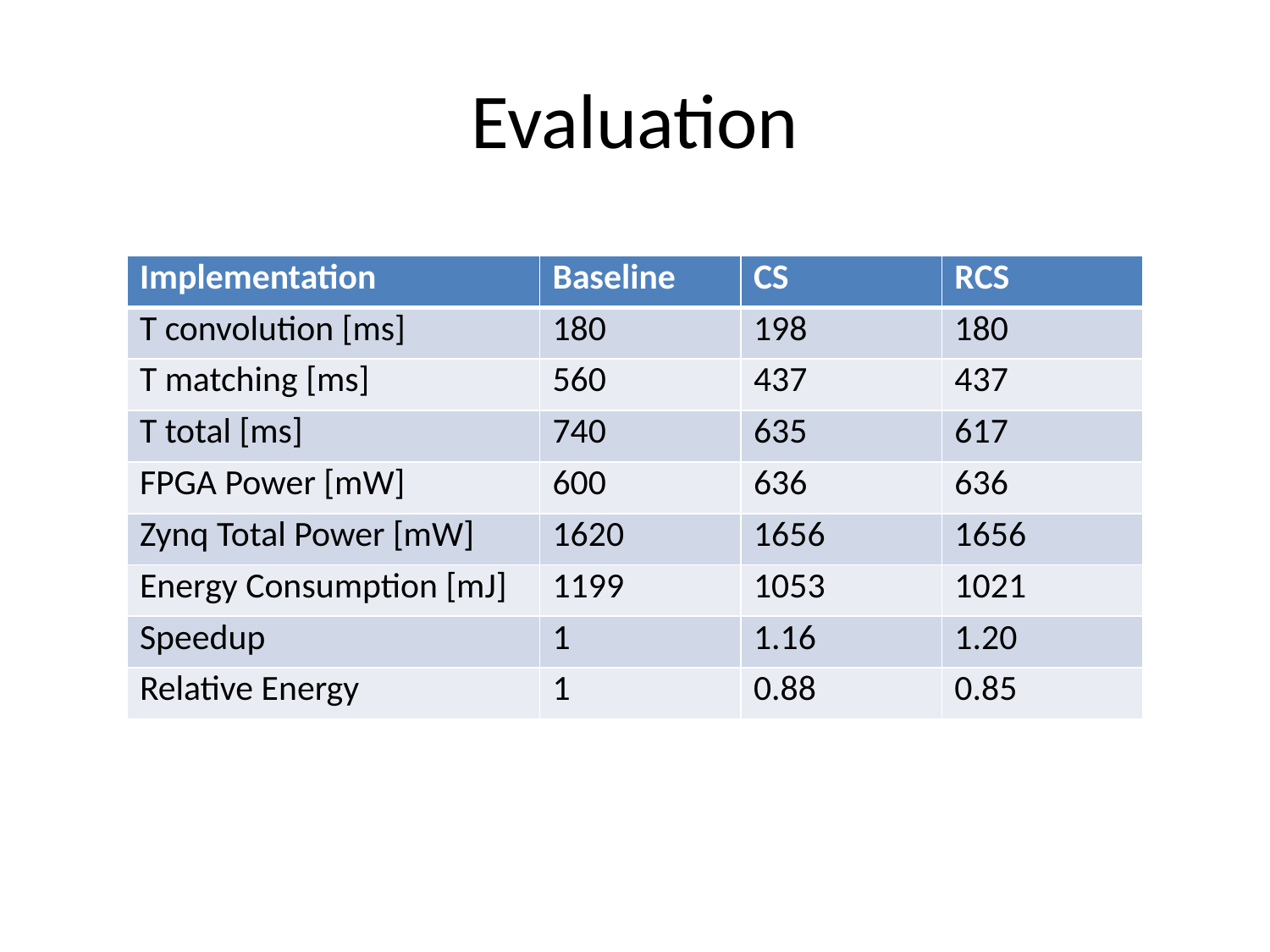

# Evaluation
| Implementation | Baseline | CS | RCS |
| --- | --- | --- | --- |
| T convolution [ms] | 180 | 198 | 180 |
| T matching [ms] | 560 | 437 | 437 |
| T total [ms] | 740 | 635 | 617 |
| FPGA Power [mW] | 600 | 636 | 636 |
| Zynq Total Power [mW] | 1620 | 1656 | 1656 |
| Energy Consumption [mJ] | 1199 | 1053 | 1021 |
| Speedup | 1 | 1.16 | 1.20 |
| Relative Energy | 1 | 0.88 | 0.85 |